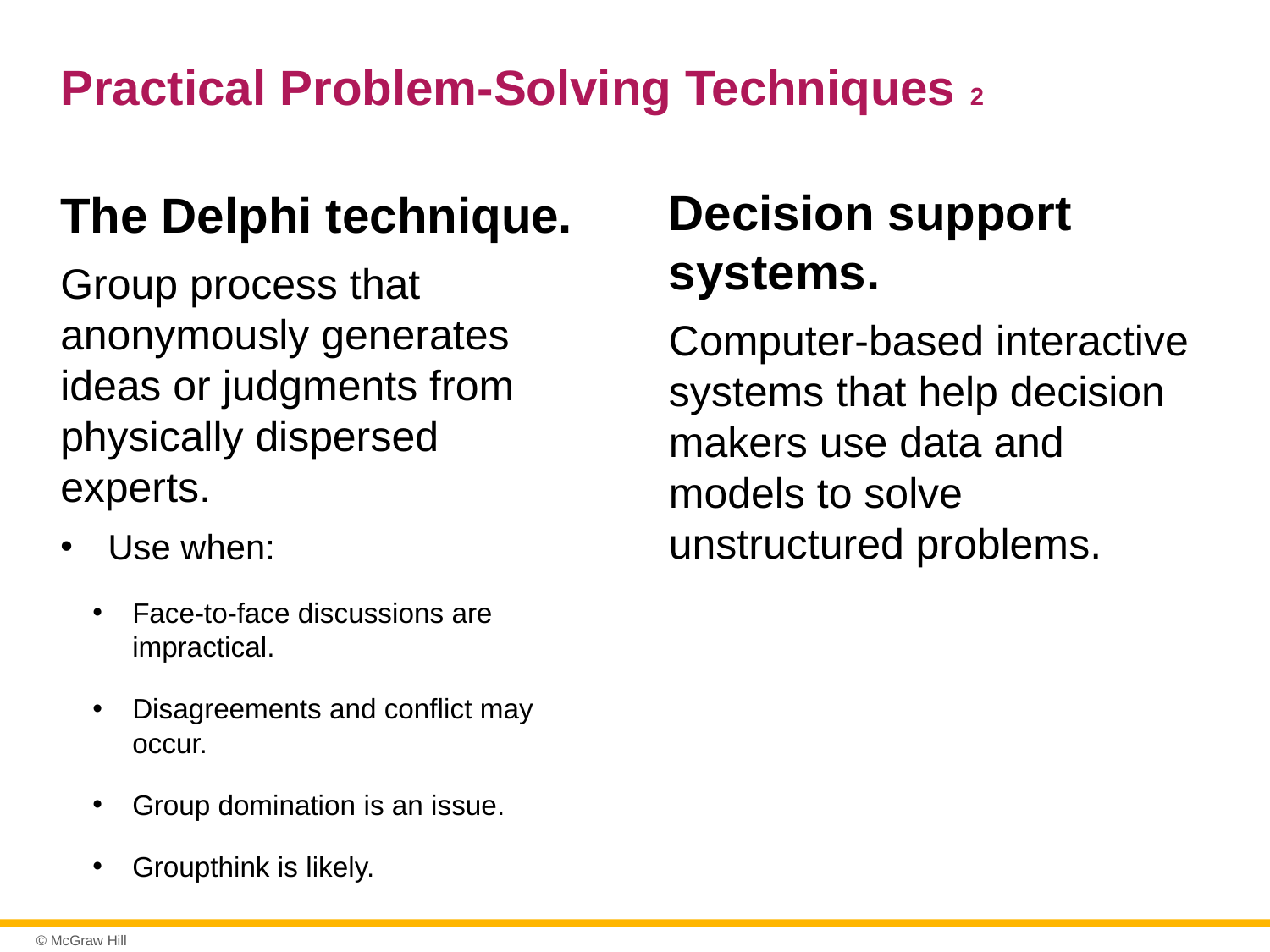

# Practical Problem-Solving Techniques 2
Decision support systems.
Computer-based interactive systems that help decision makers use data and models to solve unstructured problems.

The Delphi technique.
Group process that anonymously generates ideas or judgments from physically dispersed experts.
Use when:
Face-to-face discussions are impractical.
Disagreements and conflict may occur.
Group domination is an issue.
Groupthink is likely.